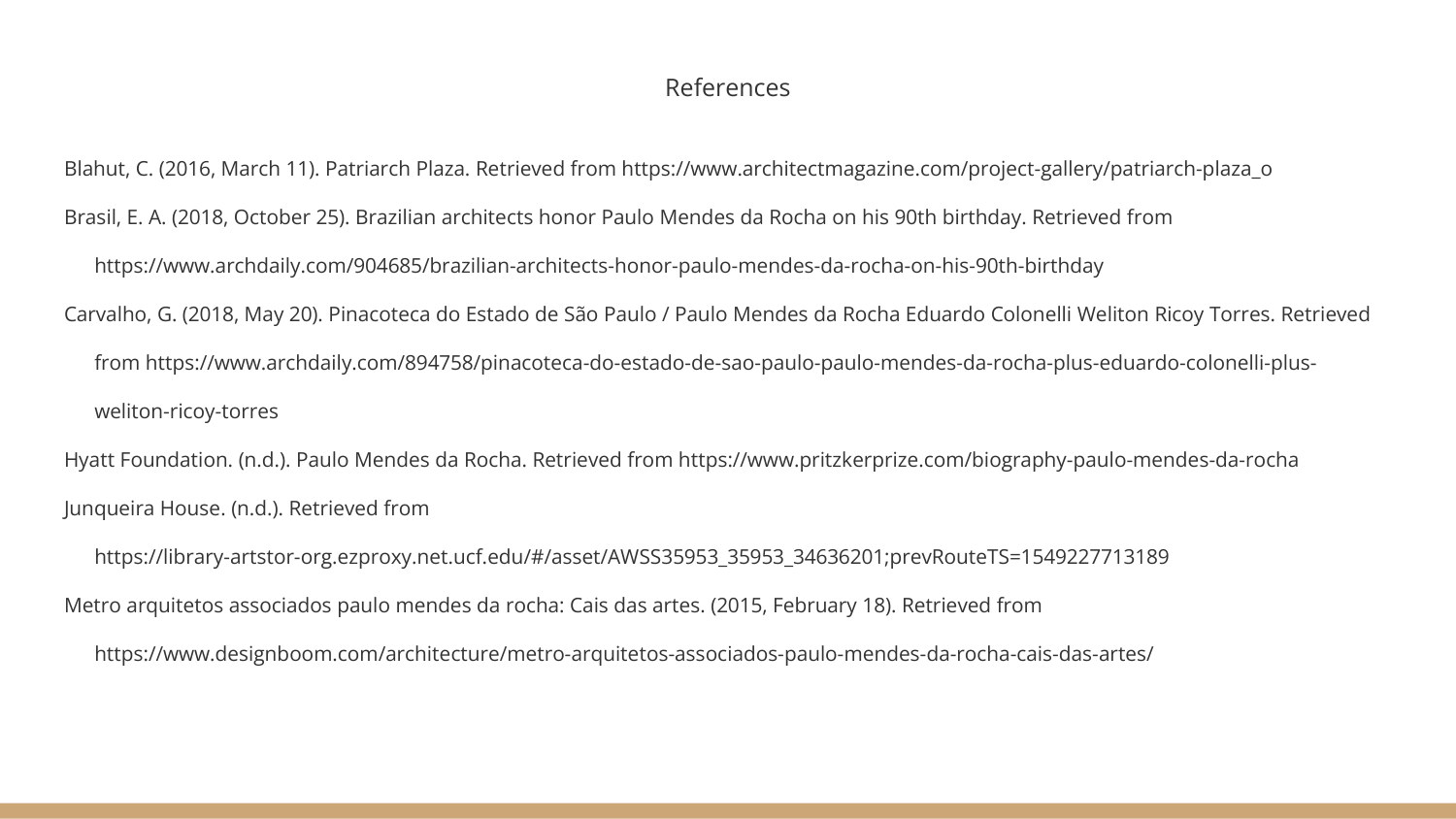

References
Blahut, C. (2016, March 11). Patriarch Plaza. Retrieved from https://www.architectmagazine.com/project-gallery/patriarch-plaza_o
Brasil, E. A. (2018, October 25). Brazilian architects honor Paulo Mendes da Rocha on his 90th birthday. Retrieved from https://www.archdaily.com/904685/brazilian-architects-honor-paulo-mendes-da-rocha-on-his-90th-birthday
Carvalho, G. (2018, May 20). Pinacoteca do Estado de São Paulo / Paulo Mendes da Rocha Eduardo Colonelli Weliton Ricoy Torres. Retrieved from https://www.archdaily.com/894758/pinacoteca-do-estado-de-sao-paulo-paulo-mendes-da-rocha-plus-eduardo-colonelli-plus-weliton-ricoy-torres
Hyatt Foundation. (n.d.). Paulo Mendes da Rocha. Retrieved from https://www.pritzkerprize.com/biography-paulo-mendes-da-rocha
Junqueira House. (n.d.). Retrieved from https://library-artstor-org.ezproxy.net.ucf.edu/#/asset/AWSS35953_35953_34636201;prevRouteTS=1549227713189
Metro arquitetos associados paulo mendes da rocha: Cais das artes. (2015, February 18). Retrieved from https://www.designboom.com/architecture/metro-arquitetos-associados-paulo-mendes-da-rocha-cais-das-artes/